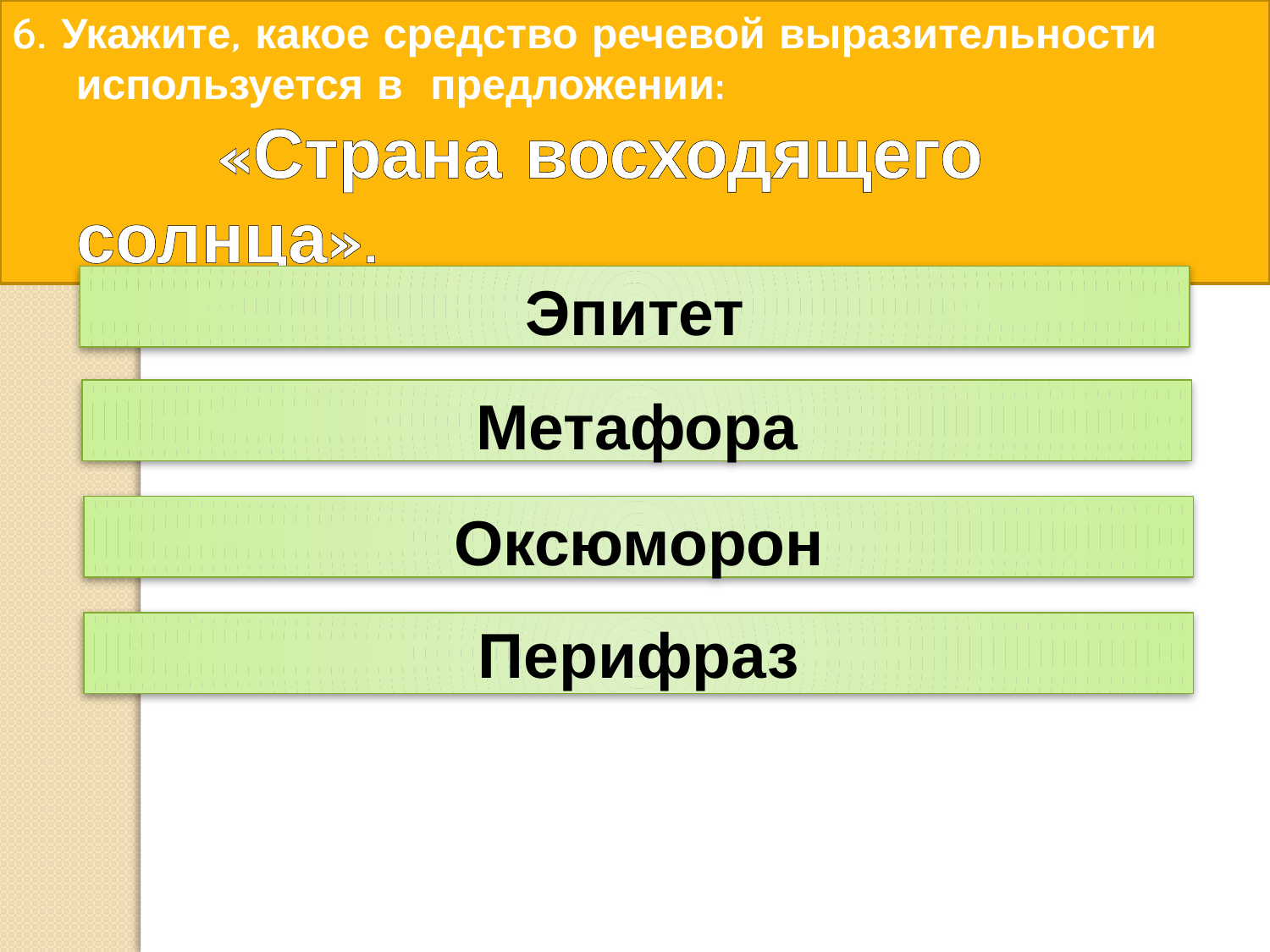

6. Укажите, какое средство речевой выразительности используется в  предложении:
         «Страна восходящего солнца».
Эпитет
Метафора
Оксюморон
Перифраз